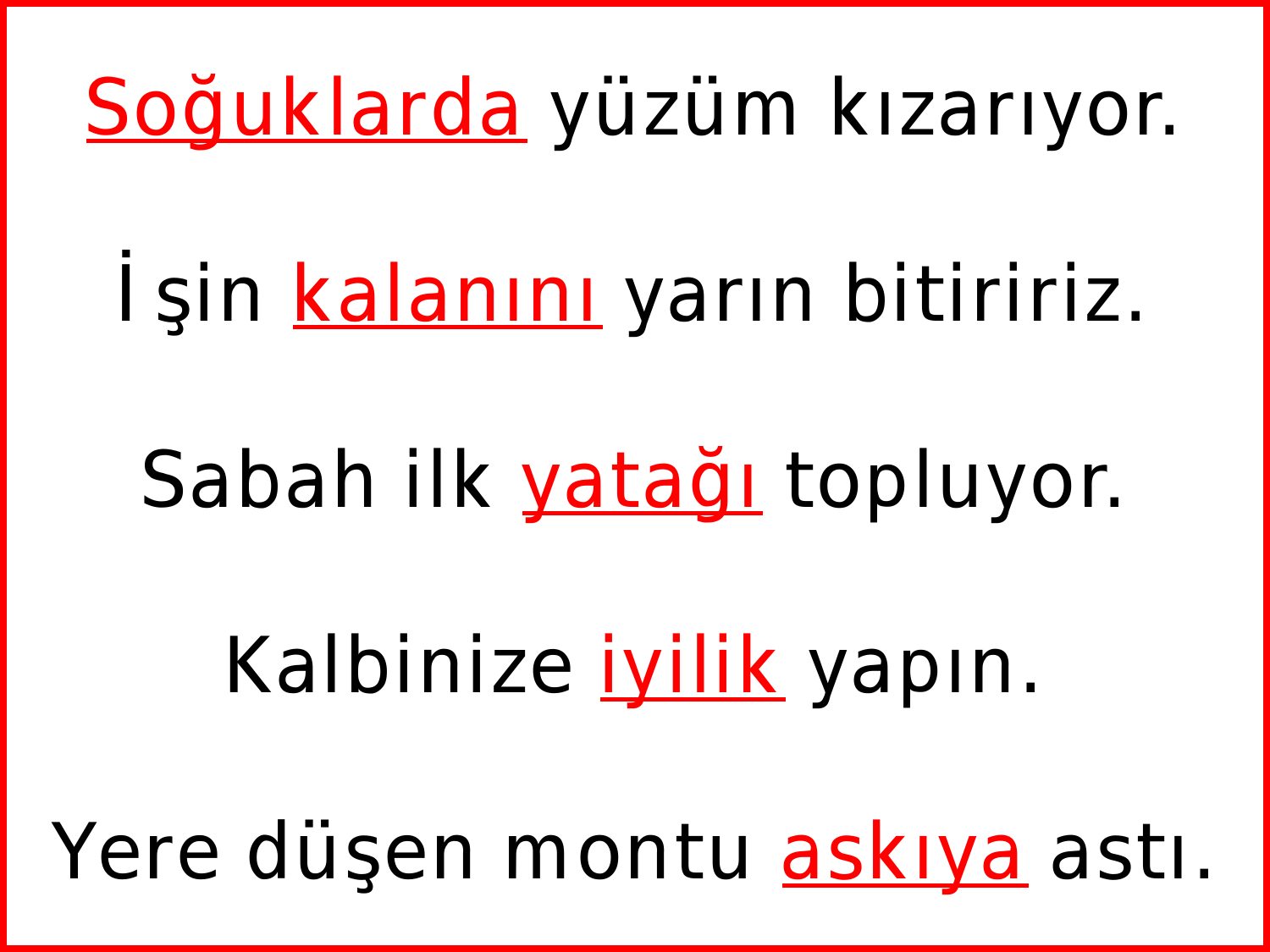

Soğuklarda yüzüm kızarıyor.

İşin kalanını yarın bitiririz.

Sabah ilk yatağı topluyor.

Kalbinize iyilik yapın.

Yere düşen montu askıya astı.